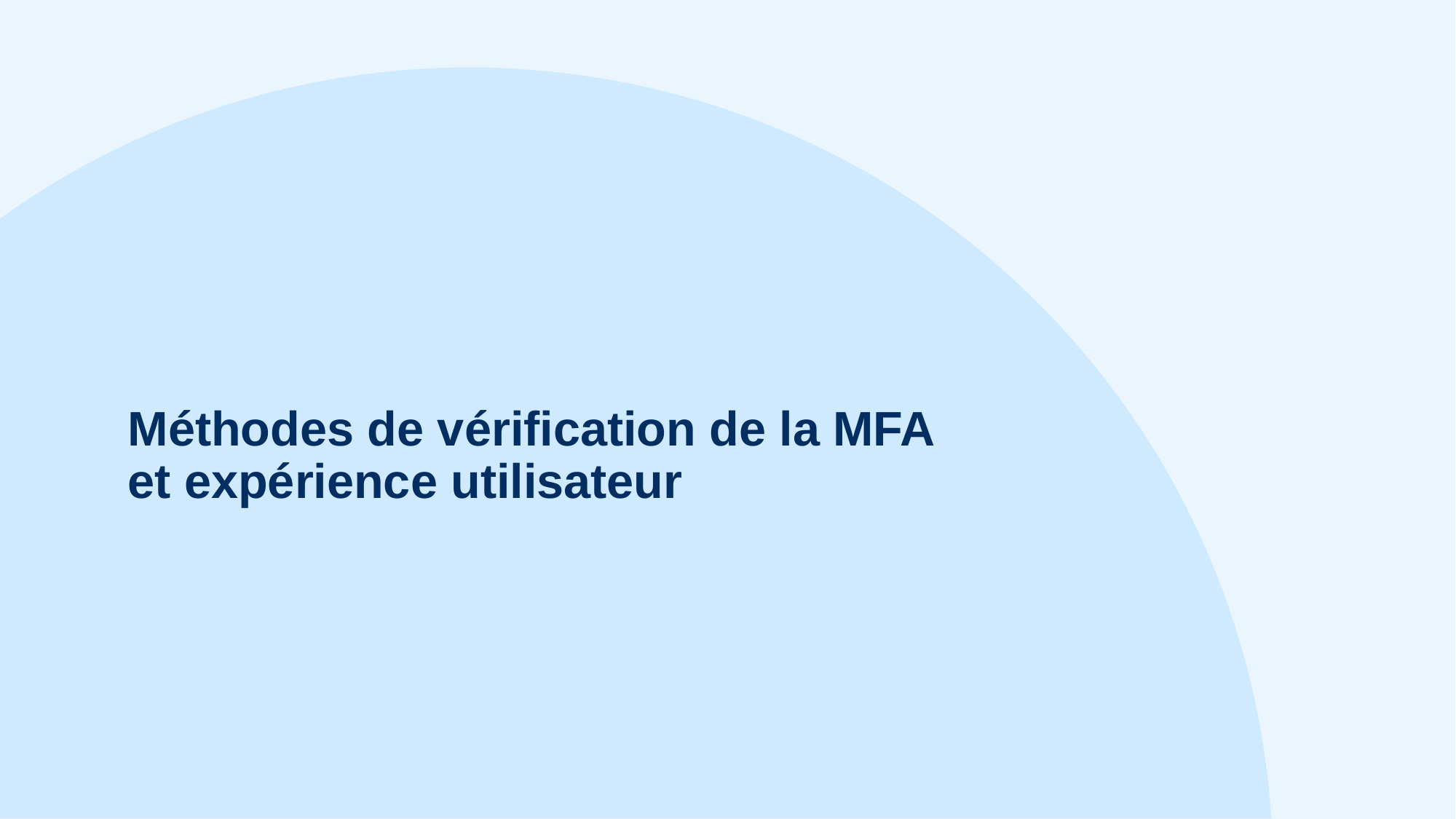

# Méthodes de vérification de la MFA et expérience utilisateur